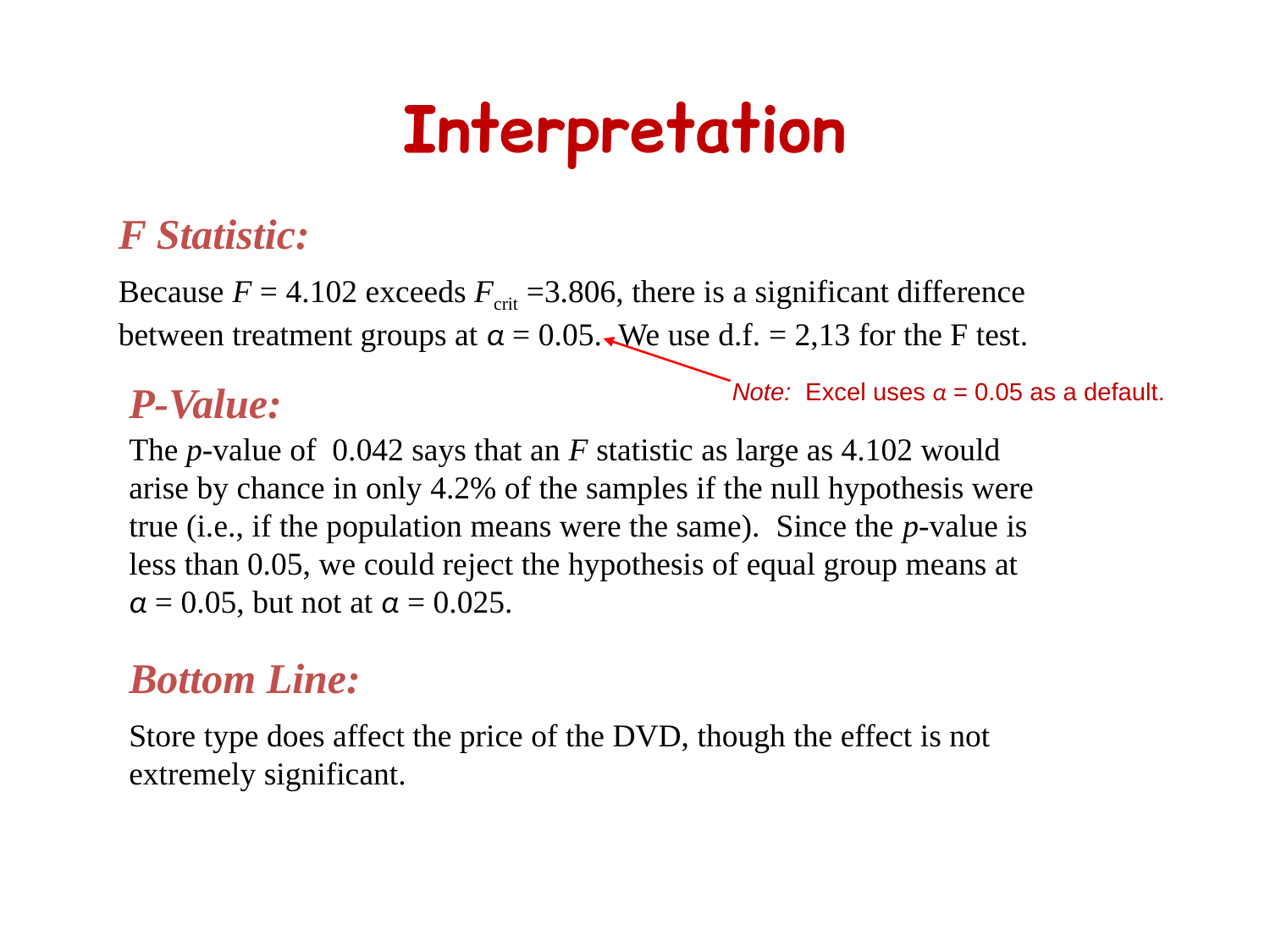

# Interpretation
F Statistic:
Because F = 4.102 exceeds Fcrit =3.806, there is a significant difference between treatment groups at α = 0.05.  We use d.f. = 2,13 for the F test.

P-Value:
Note:  Excel uses α = 0.05 as a default.
The p-value of  0.042 says that an F statistic as large as 4.102 would arise by chance in only 4.2% of the samples if the null hypothesis were true (i.e., if the population means were the same).  Since the p-value is less than 0.05, we could reject the hypothesis of equal group means at α = 0.05, but not at α = 0.025.
Bottom Line:
Store type does affect the price of the DVD, though the effect is not extremely significant.